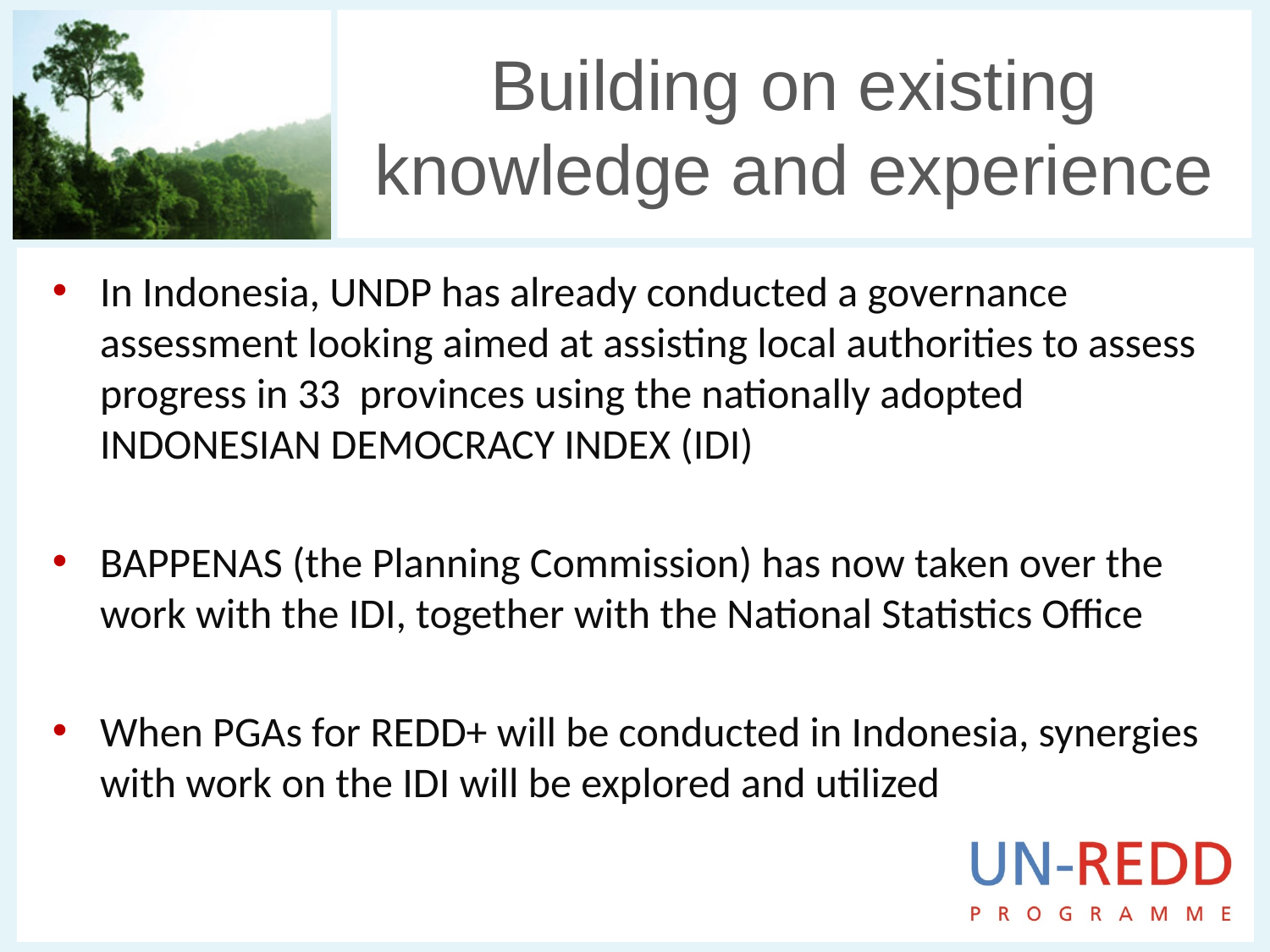

# Building on existing knowledge and experience
In Indonesia, UNDP has already conducted a governance assessment looking aimed at assisting local authorities to assess progress in 33  provinces using the nationally adopted  INDONESIAN DEMOCRACY INDEX (IDI)

BAPPENAS (the Planning Commission) has now taken over the work with the IDI, together with the National Statistics Office

When PGAs for REDD+ will be conducted in Indonesia, synergies with work on the IDI will be explored and utilized